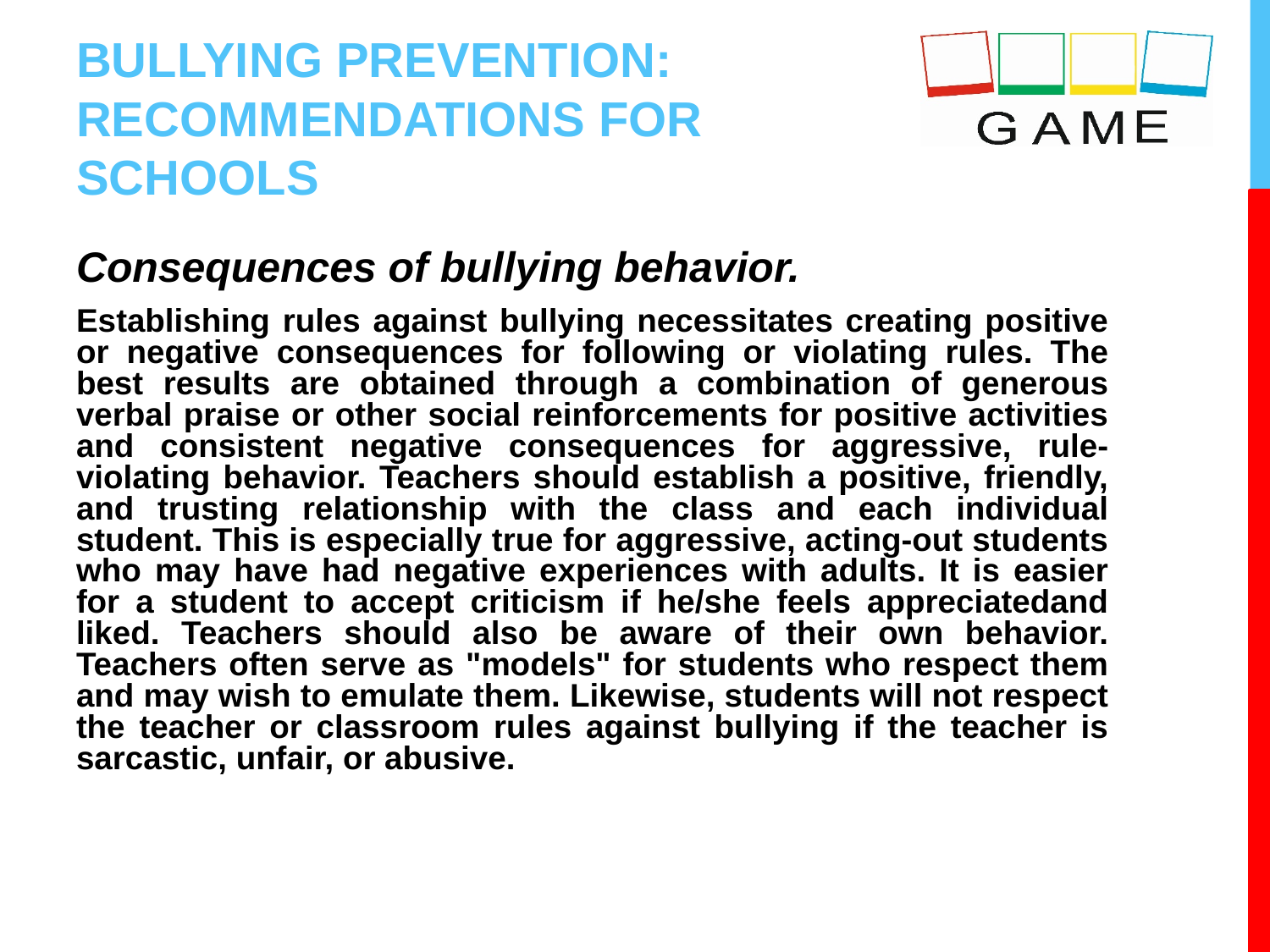

# BULLYING PREVENTION: RECOMMENDATIONS FOR SCHOOLS
Consequences of bullying behavior.
Establishing rules against bullying necessitates creating positive or negative consequences for following or violating rules. The best results are obtained through a combination of generous verbal praise or other social reinforcements for positive activities and consistent negative consequences for aggressive, rule-violating behavior. Teachers should establish a positive, friendly, and trusting relationship with the class and each individual student. This is especially true for aggressive, acting-out students who may have had negative experiences with adults. It is easier for a student to accept criticism if he/she feels appreciatedand liked. Teachers should also be aware of their own behavior. Teachers often serve as "models" for students who respect them and may wish to emulate them. Likewise, students will not respect the teacher or classroom rules against bullying if the teacher is sarcastic, unfair, or abusive.